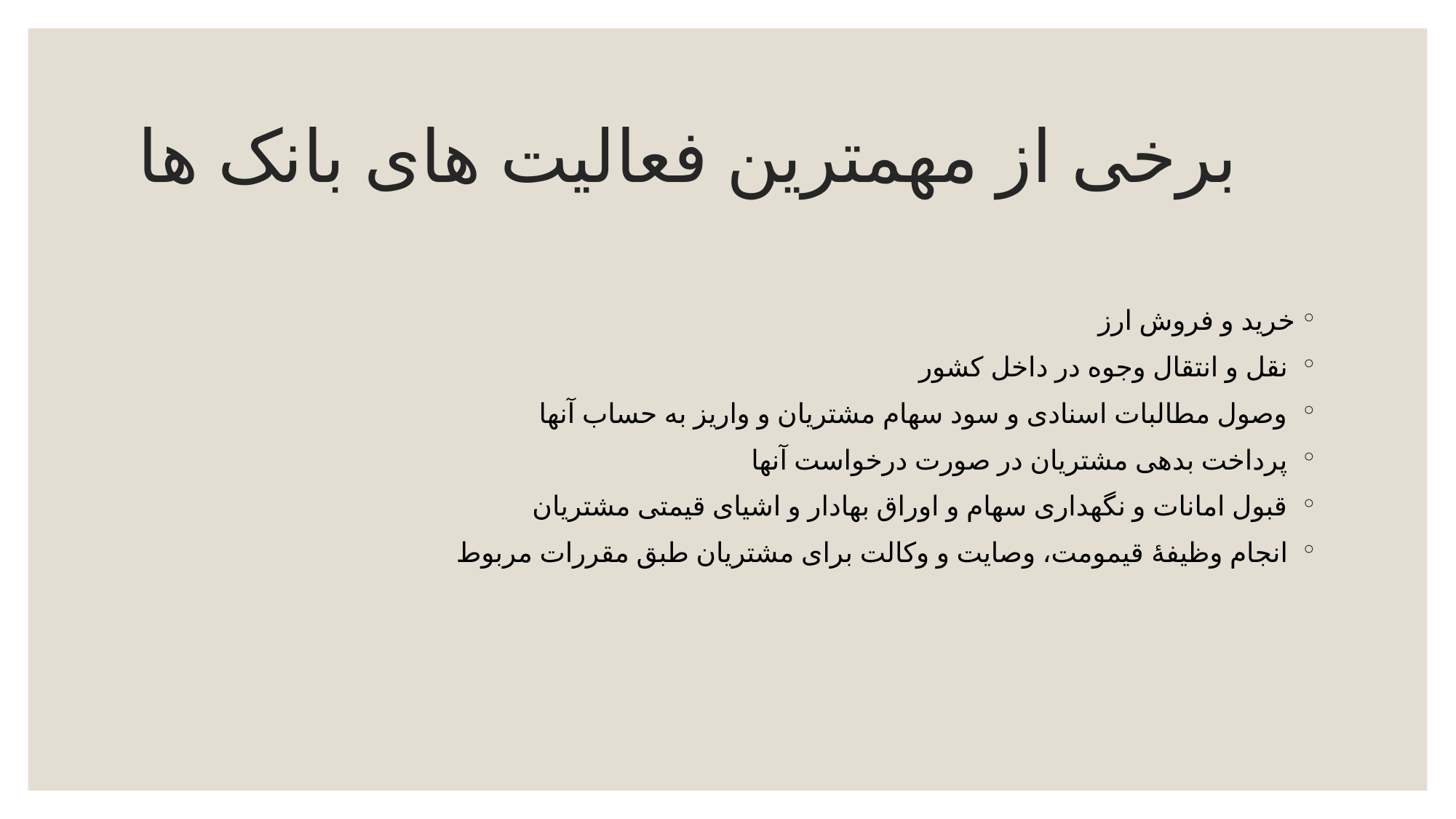

# برخی از مهمترین فعالیت های بانک ها

خرید و فروش ارز
 نقل و انتقال وجوه در داخل کشور
 وصول مطالبات اسنادی و سود سهام مشتریان و واریز به حساب آنها
 پرداخت بدهی مشتریان در صورت درخواست آنها
 قبول امانات و نگهداری سهام و اوراق بهادار و اشیای قیمتی مشتریان
 انجام وظیفۀ قیمومت، وصایت و وکالت برای مشتریان طبق مقررات مربوط